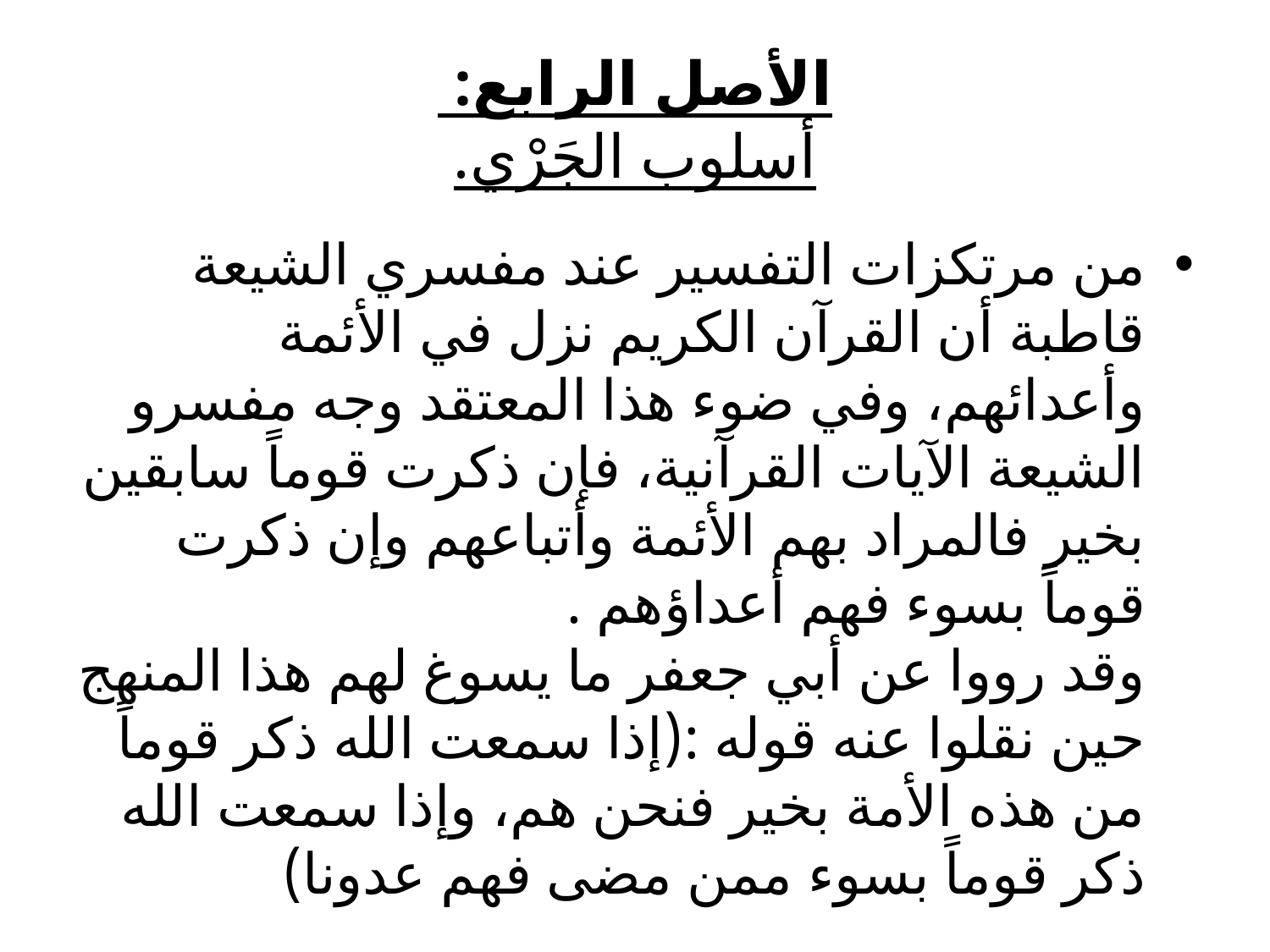

# الأصل الرابع: أسلوب الجَرْي.
من مرتكزات التفسير عند مفسري الشيعة قاطبة أن القرآن الكريم نزل في الأئمة وأعدائهم، وفي ضوء هذا المعتقد وجه مفسرو الشيعة الآيات القرآنية، فإن ذكرت قوماً سابقين بخير فالمراد بهم الأئمة وأتباعهم وإن ذكرت قوماً بسوء فهم أعداؤهم .
وقد رووا عن أبي جعفر ما يسوغ لهم هذا المنهج حين نقلوا عنه قوله :(إذا سمعت الله ذكر قوماً من هذه الأمة بخير فنحن هم، وإذا سمعت الله ذكر قوماً بسوء ممن مضى فهم عدونا)